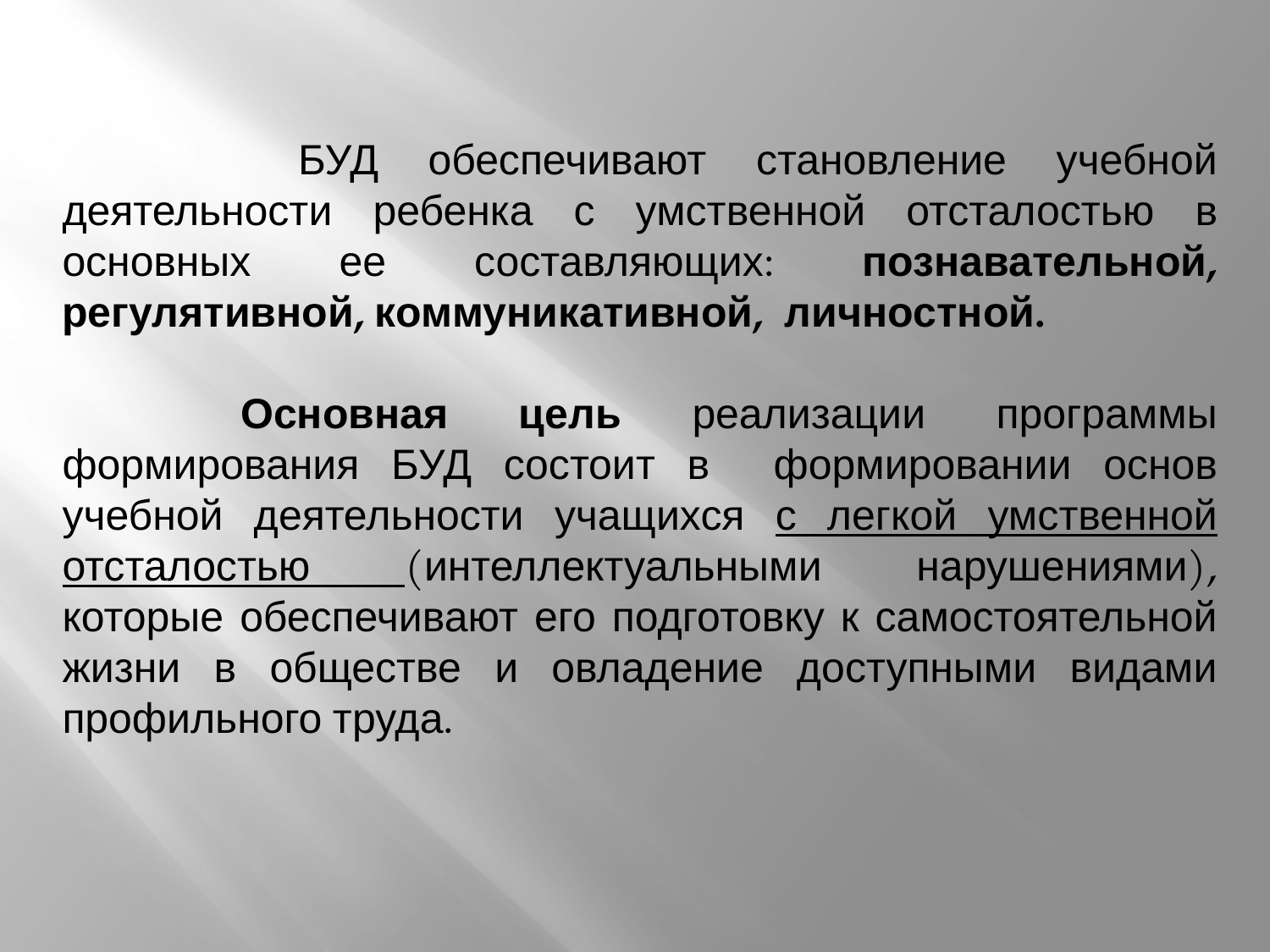

БУД обеспечивают становление учебной деятельности ребенка с умственной отсталостью в основных ее составляющих: познавательной, регулятивной, коммуникативной,  личностной.

  Основная цель реализации программы формирования БУД состоит в  формировании основ учебной деятельности учащихся с легкой умственной отсталостью (интеллектуальными нарушениями), которые обеспечивают его подготовку к самостоятельной жизни в обществе и овладение доступными видами профильного труда.